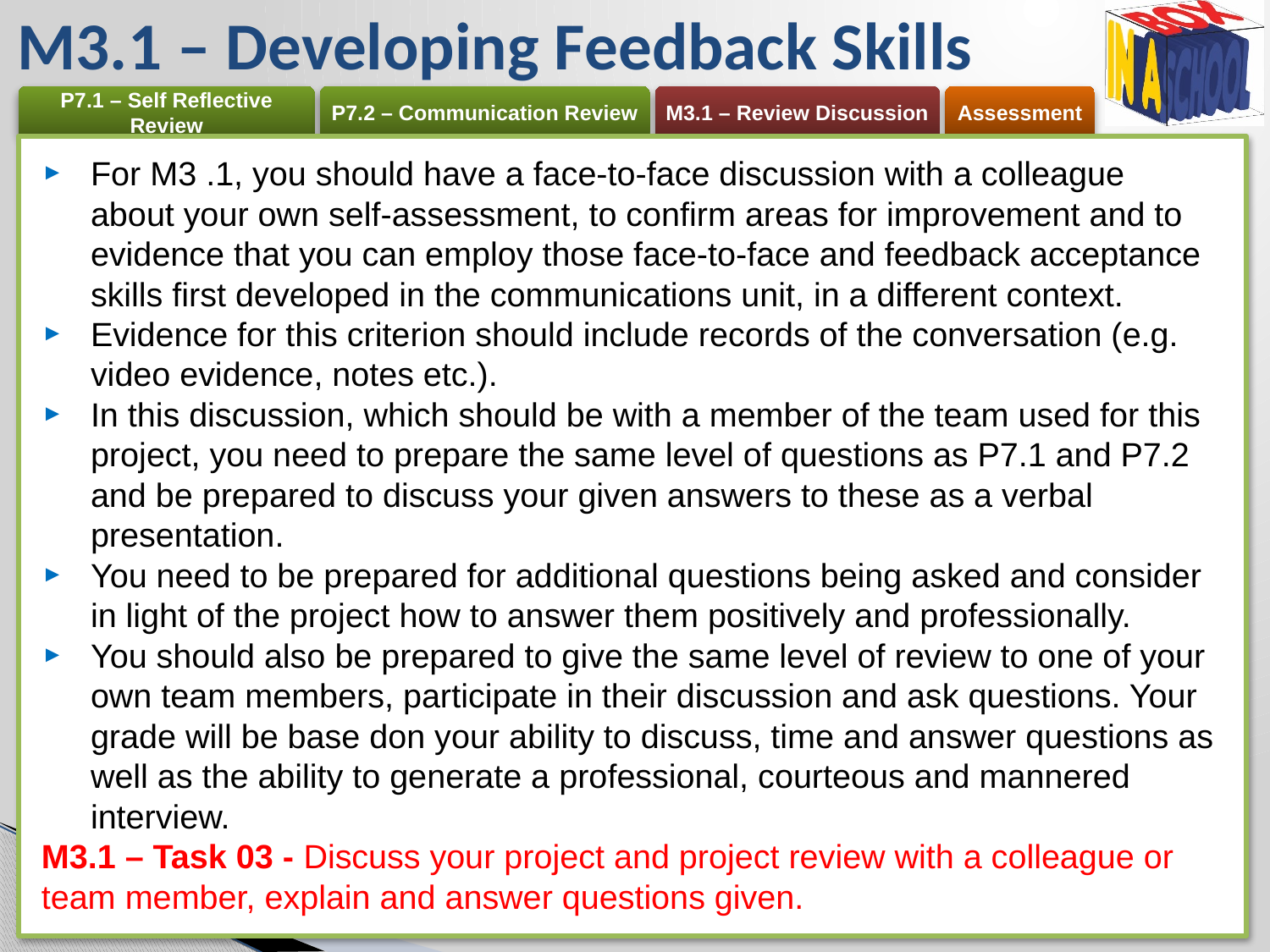

# M3.1 – Developing Feedback Skills
For M3 .1, you should have a face-to-face discussion with a colleague about your own self-assessment, to confirm areas for improvement and to evidence that you can employ those face-to-face and feedback acceptance skills first developed in the communications unit, in a different context.
Evidence for this criterion should include records of the conversation (e.g. video evidence, notes etc.).
In this discussion, which should be with a member of the team used for this project, you need to prepare the same level of questions as P7.1 and P7.2 and be prepared to discuss your given answers to these as a verbal presentation.
You need to be prepared for additional questions being asked and consider in light of the project how to answer them positively and professionally.
You should also be prepared to give the same level of review to one of your own team members, participate in their discussion and ask questions. Your grade will be base don your ability to discuss, time and answer questions as well as the ability to generate a professional, courteous and mannered interview.
M3.1 – Task 03 - Discuss your project and project review with a colleague or team member, explain and answer questions given.